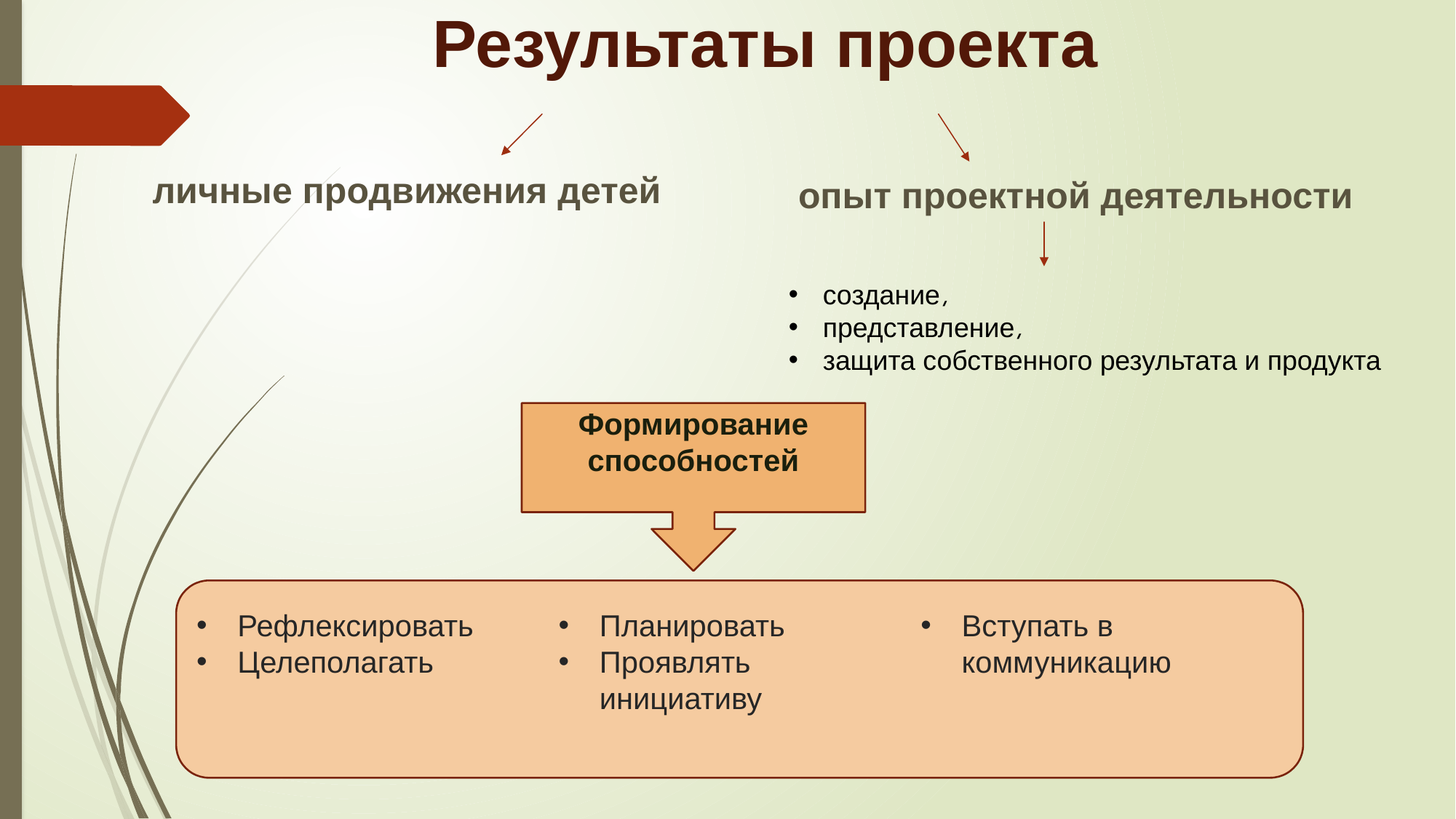

# Результаты проекта
личные продвижения детей
опыт проектной деятельности
создание,
представление,
защита собственного результата и продукта
Формирование способностей

Рефлексировать
Целеполагать

Планировать
Проявлять инициативу

Вступать в коммуникацию